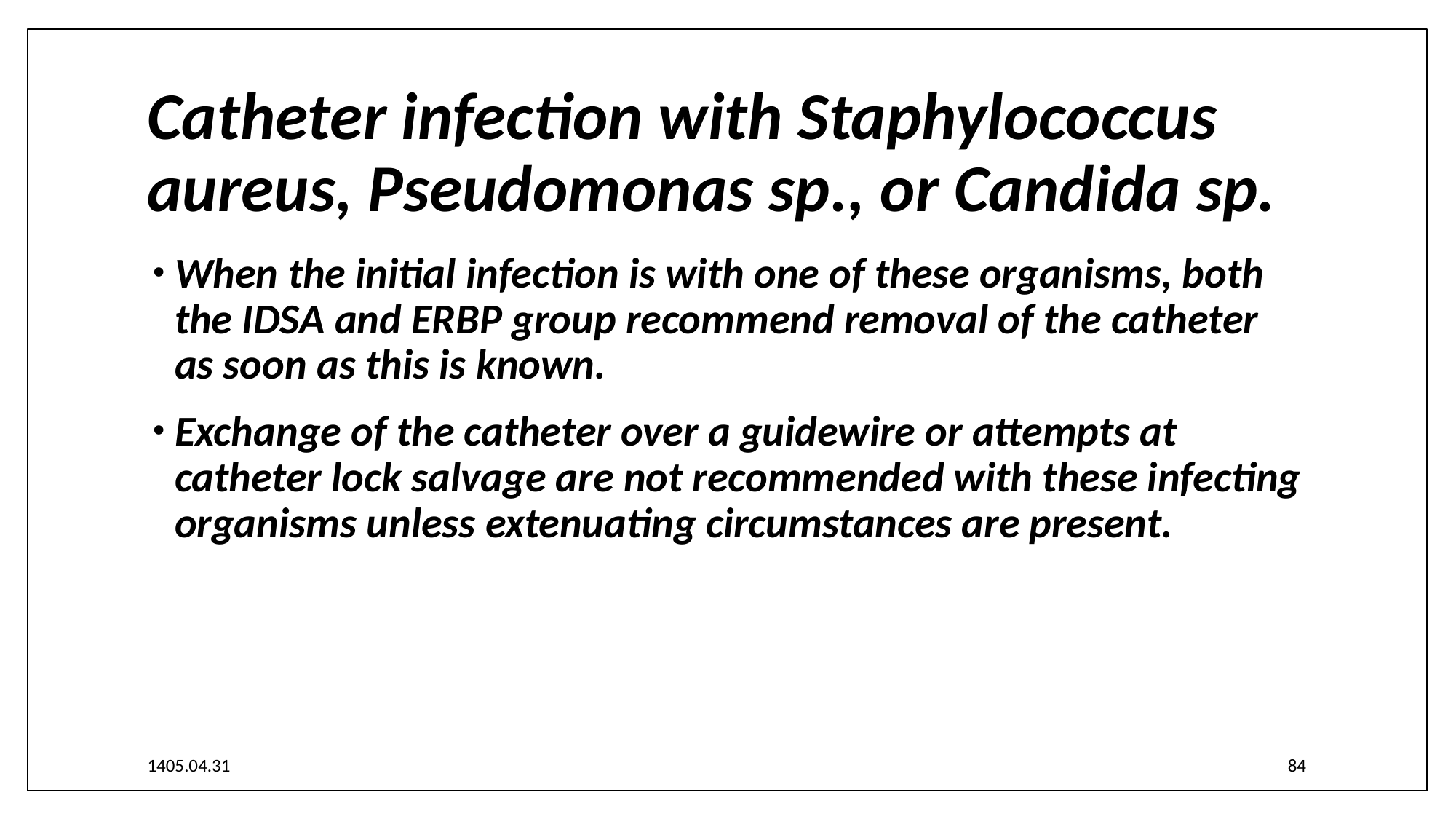

# Catheter infection with Staphylococcus aureus, Pseudomonas sp., or Candida sp.
When the initial infection is with one of these organisms, both the IDSA and ERBP group recommend removal of the catheter as soon as this is known.
Exchange of the catheter over a guidewire or attempts at catheter lock salvage are not recommended with these infecting organisms unless extenuating circumstances are present.
1405.04.31
84